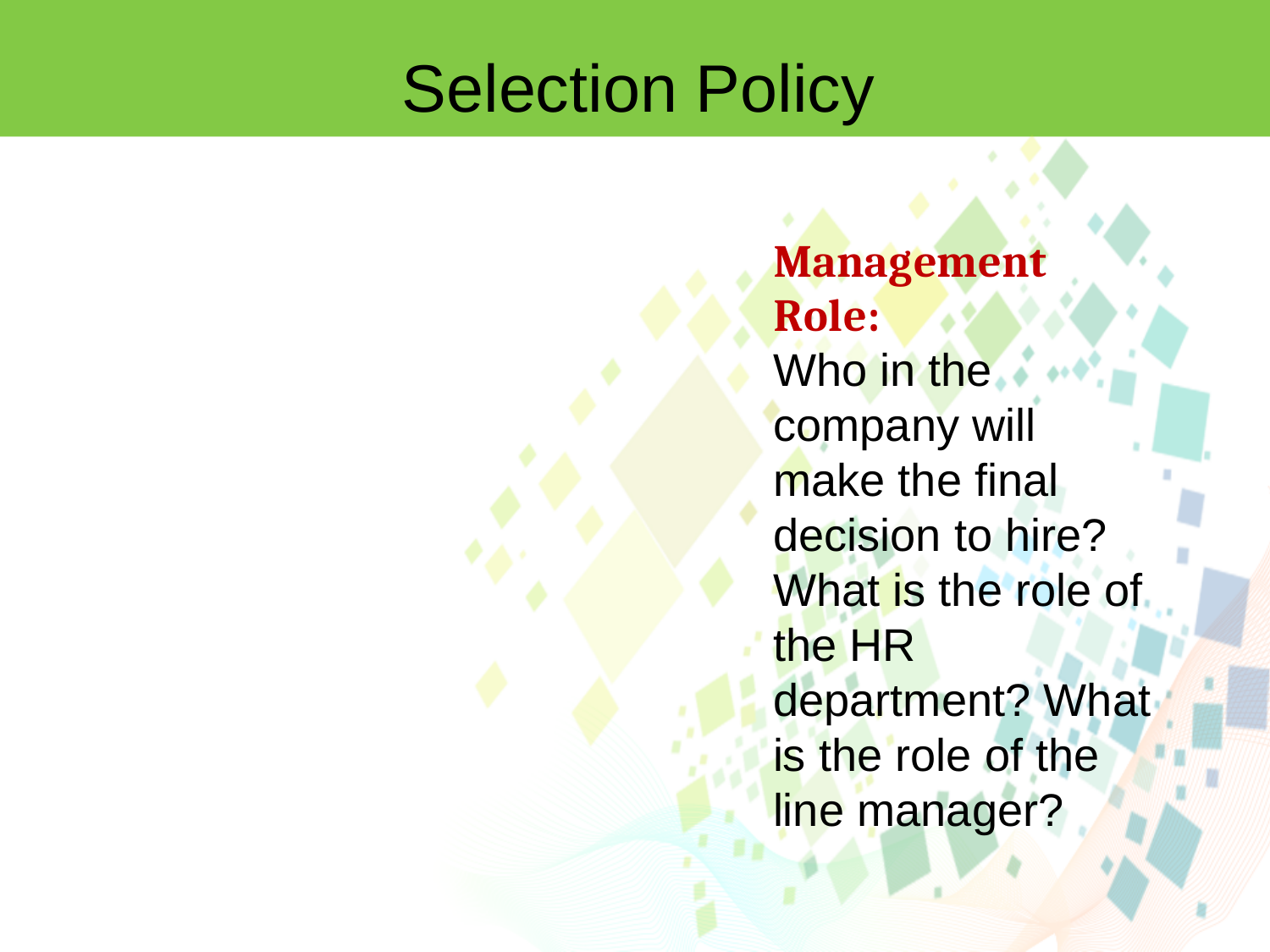

Selection Policy
Management Role:
Who in the company will make the final decision to hire? What is the role of the HR department? What is the role of the line manager?